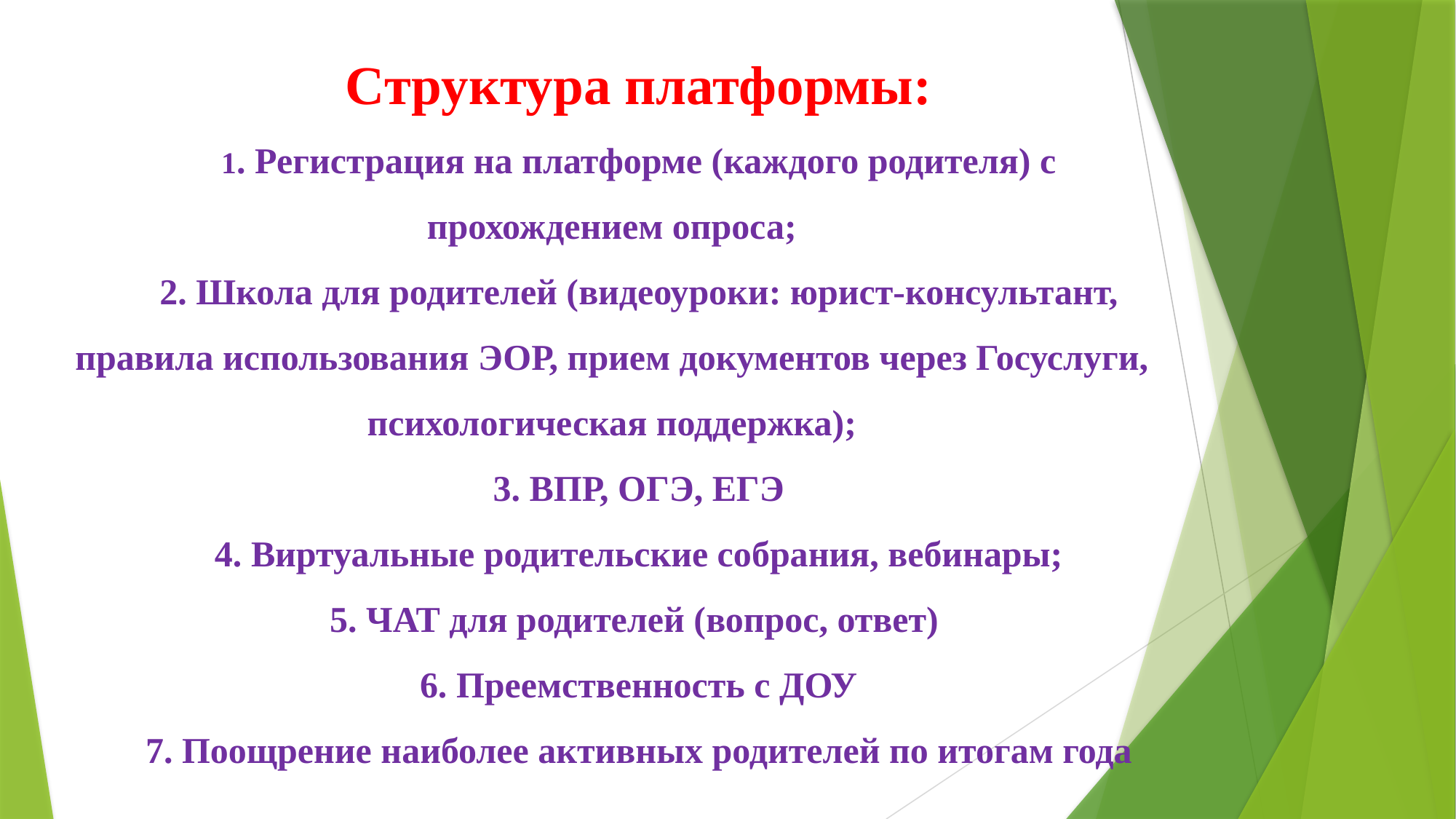

Структура платформы:
1. Регистрация на платформе (каждого родителя) с прохождением опроса;
2. Школа для родителей (видеоуроки: юрист-консультант, правила использования ЭОР, прием документов через Госуслуги, психологическая поддержка);
3. ВПР, ОГЭ, ЕГЭ
4. Виртуальные родительские собрания, вебинары;
5. ЧАТ для родителей (вопрос, ответ)
6. Преемственность с ДОУ
7. Поощрение наиболее активных родителей по итогам года